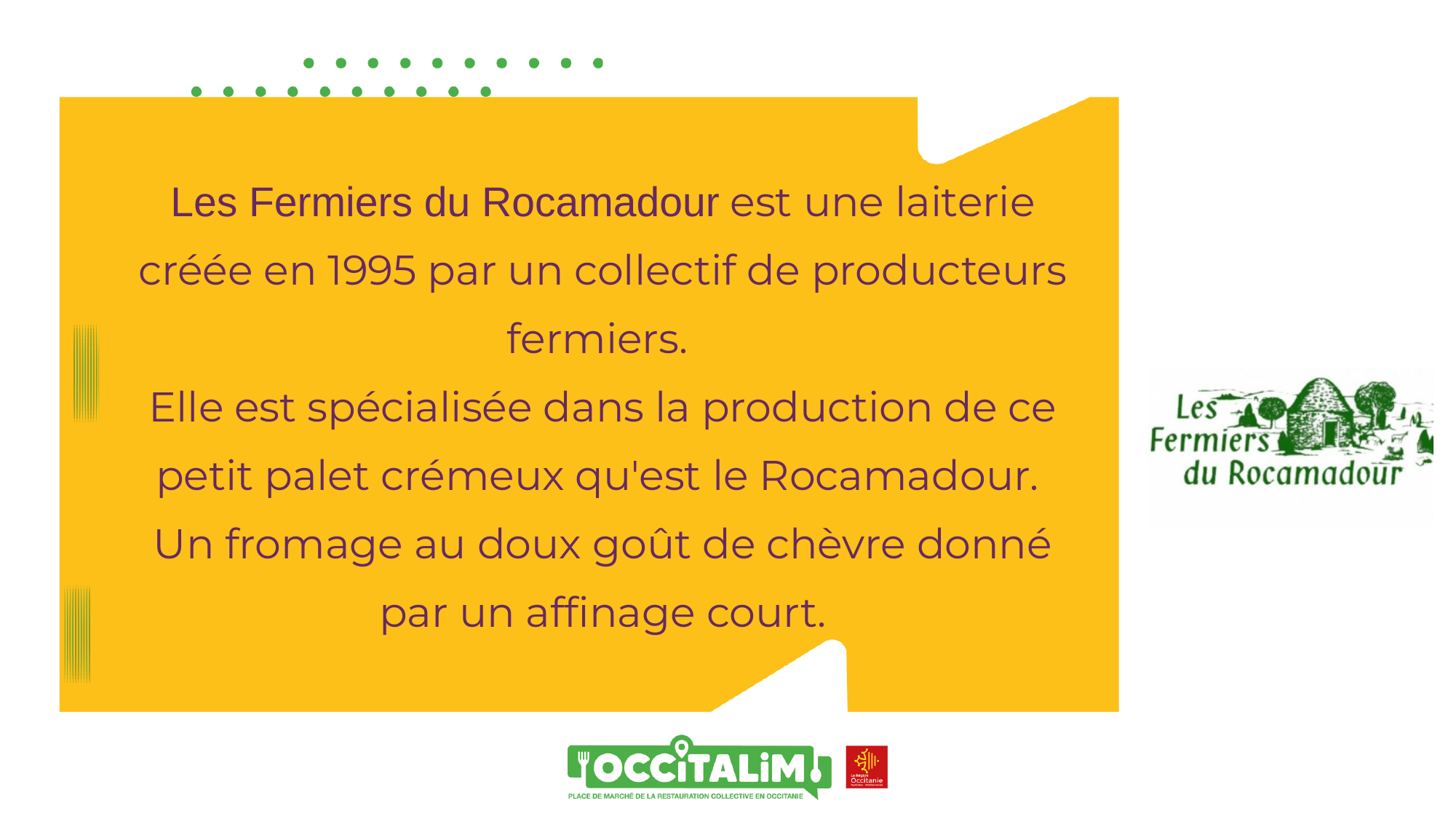

Les Fermiers du Rocamadour est une laiterie créée en 1995 par un collectif de producteurs fermiers.
Elle est spécialisée dans la production de ce petit palet crémeux qu'est le Rocamadour.
Un fromage au doux goût de chèvre donné par un affinage court.